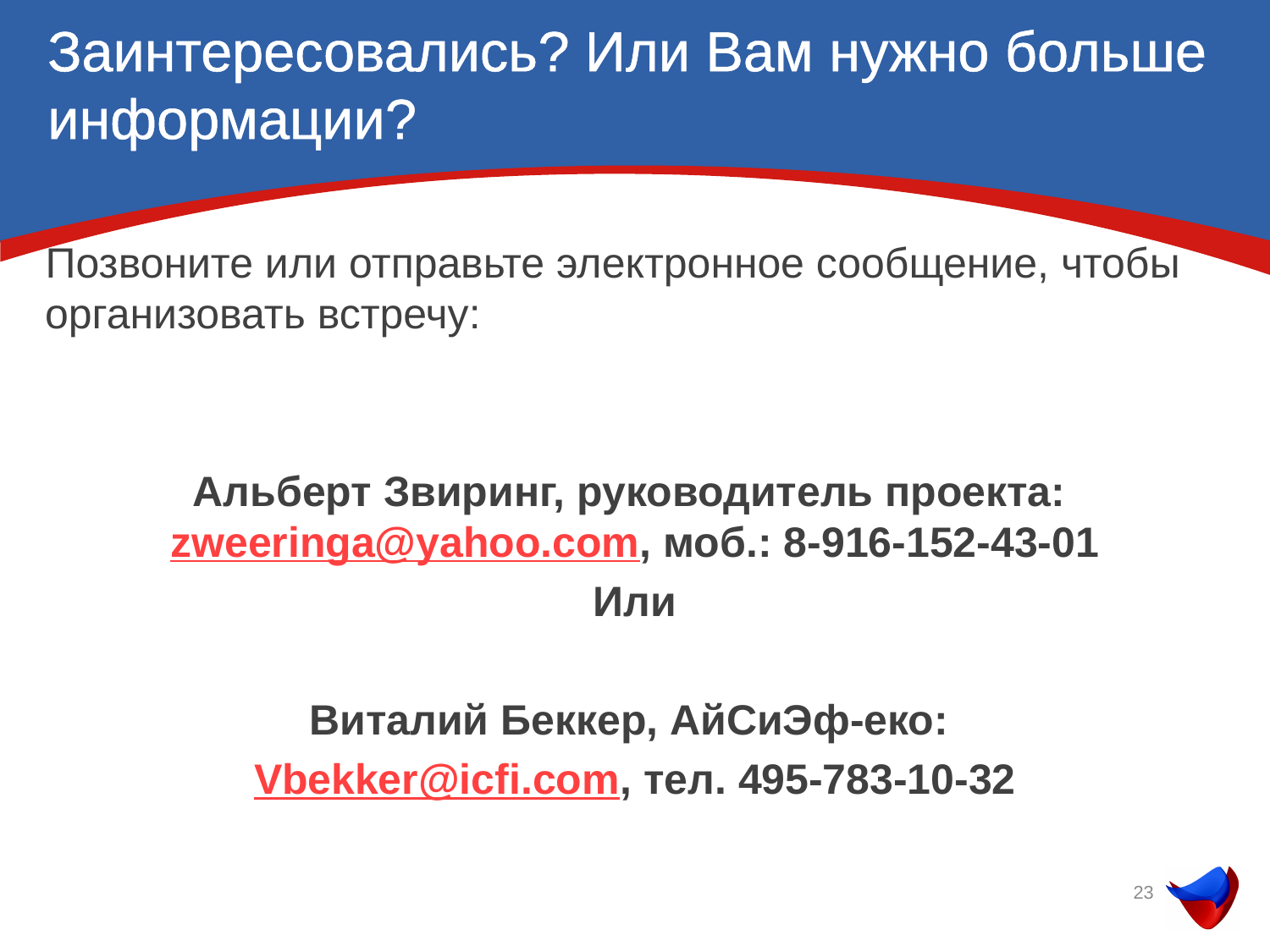

# Заинтересовались? Или Вам нужно больше информации?
Позвоните или отправьте электронное сообщение, чтобы организовать встречу:

Альберт Звиринг, руководитель проекта: zweeringa@yahoo.com, моб.: 8-916-152-43-01
Или

Виталий Беккер, АйСиЭф-еко:
Vbekker@icfi.com, тел. 495-783-10-32

23